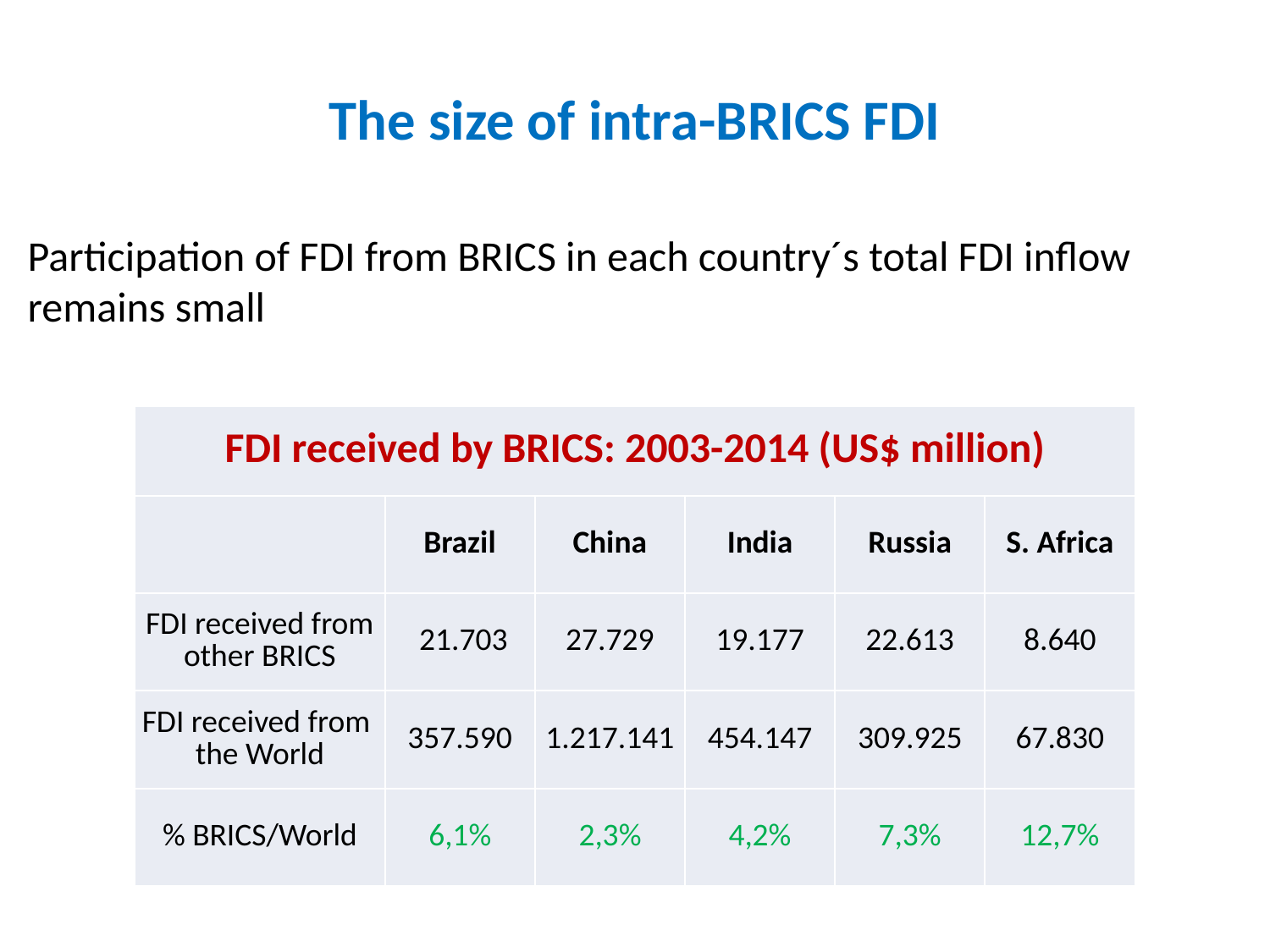

# The size of intra-BRICS FDI
Participation of FDI from BRICS in each country´s total FDI inflow remains small
| FDI received by BRICS: 2003-2014 (US$ million) |  |  |  |  |  |
| --- | --- | --- | --- | --- | --- |
|  | Brazil | China | India | Russia | S. Africa |
| FDI received from other BRICS | 21.703 | 27.729 | 19.177 | 22.613 | 8.640 |
| FDI received from the World | 357.590 | 1.217.141 | 454.147 | 309.925 | 67.830 |
| % BRICS/World | 6,1% | 2,3% | 4,2% | 7,3% | 12,7% |